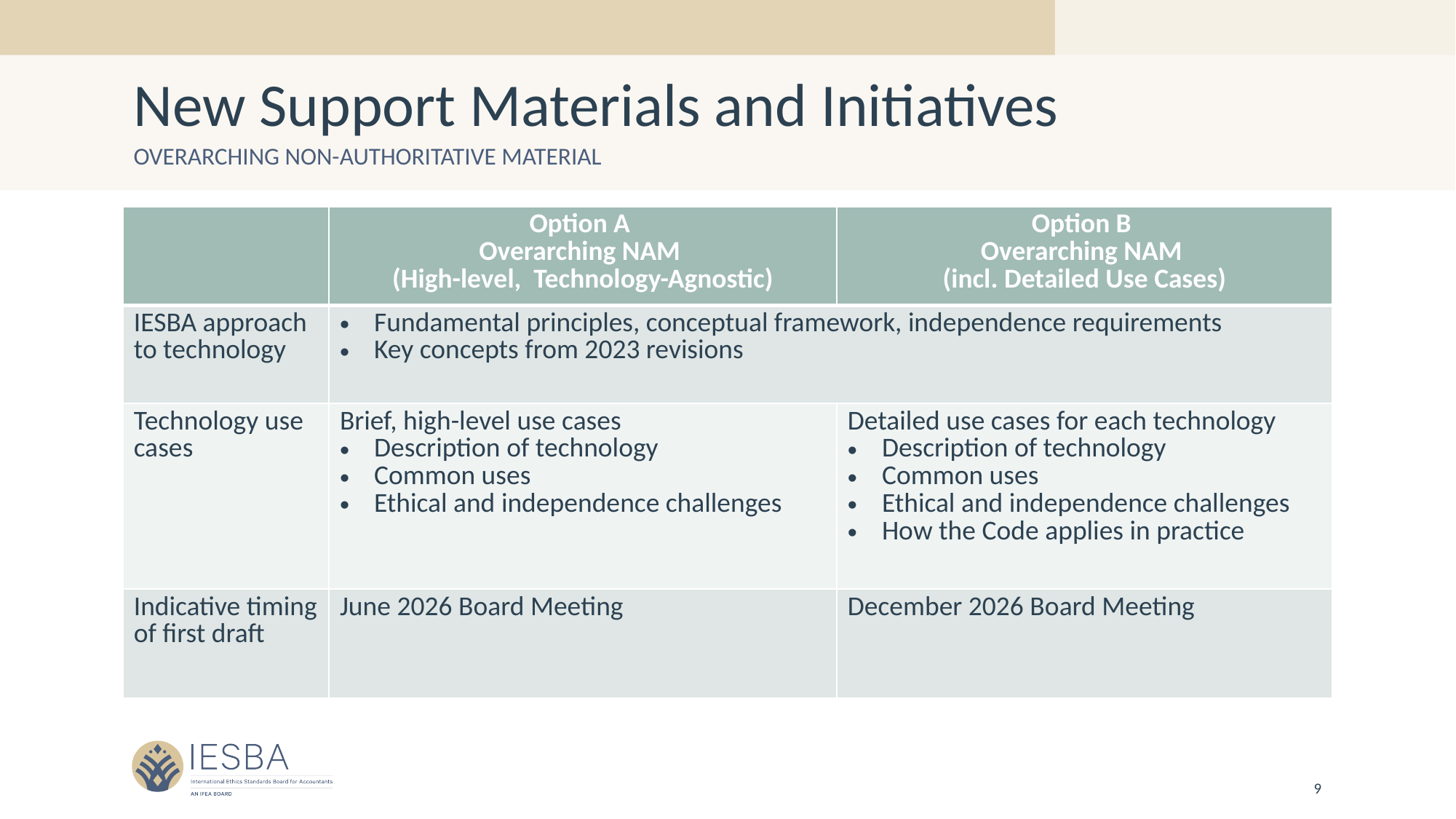

# New Support Materials and Initiatives
Overarching Non-authoritative material
|  | Option A Overarching NAM (High-level, Technology-Agnostic) | Option B Overarching NAM (incl. Detailed Use Cases) |
| --- | --- | --- |
| IESBA approach to technology | Fundamental principles, conceptual framework, independence requirements Key concepts from 2023 revisions |  |
| Technology use cases | Brief, high-level use cases Description of technology Common uses Ethical and independence challenges | Detailed use cases for each technology Description of technology Common uses Ethical and independence challenges How the Code applies in practice |
| Indicative timing of first draft | June 2026 Board Meeting | December 2026 Board Meeting |
9